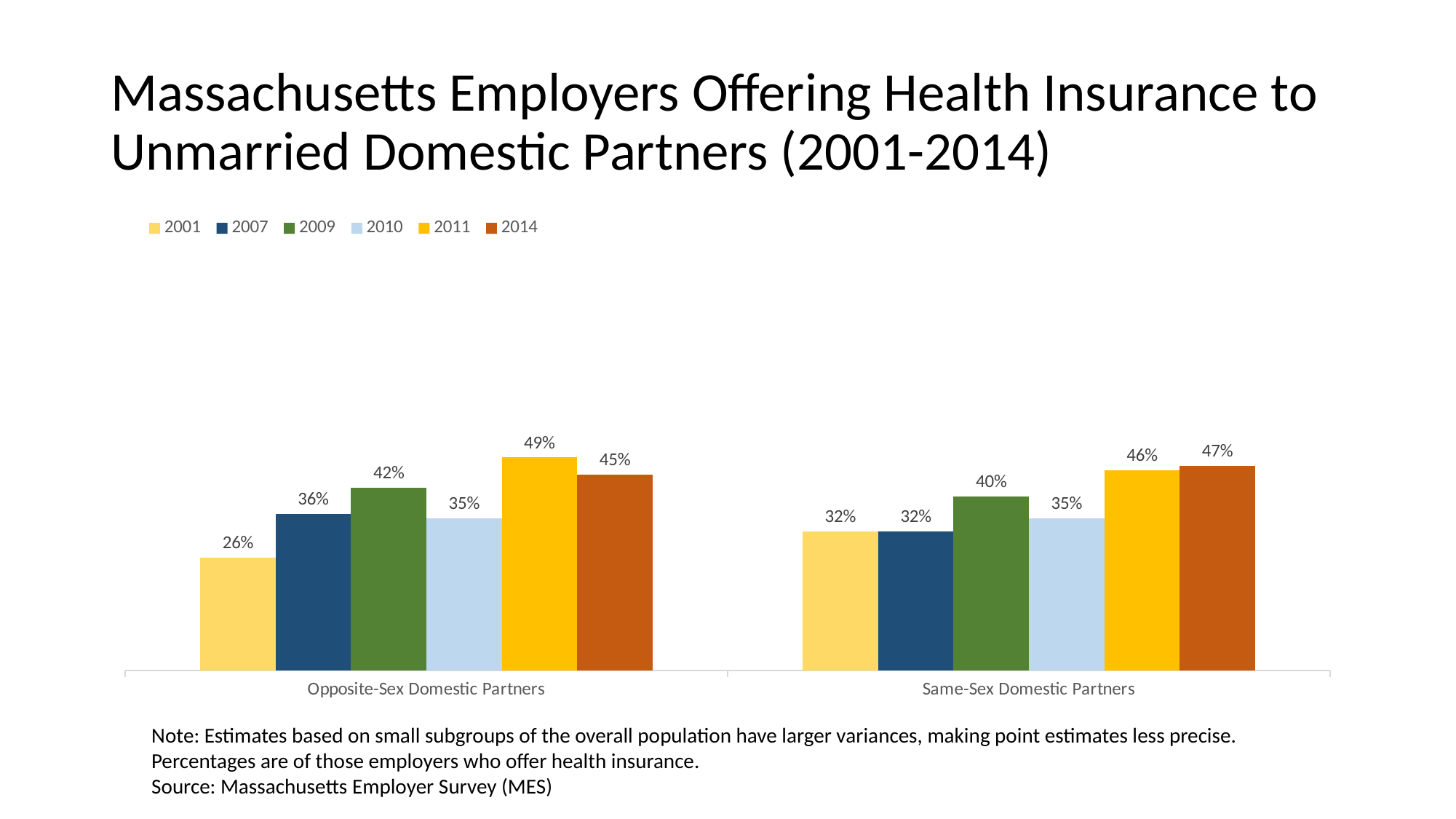

# Massachusetts Employers Offering Health Insurance to Unmarried Domestic Partners (2001-2014)

### Chart

| Category | 2001 | 2007 | 2009 | 2010 | 2011 | 2014 |
|---|---|---|---|---|---|---|
| Opposite-Sex Domestic Partners | 0.26 | 0.3600000000000003 | 0.4200000000000003 | 0.3500000000000003 | 0.4900000000000003 | 0.45 |
| Same-Sex Domestic Partners | 0.3200000000000012 | 0.3200000000000012 | 0.4 | 0.3500000000000003 | 0.46 | 0.4700000000000001 |
Note: Estimates based on small subgroups of the overall population have larger variances, making point estimates less precise. Percentages are of those employers who offer health insurance.
Source: Massachusetts Employer Survey (MES)